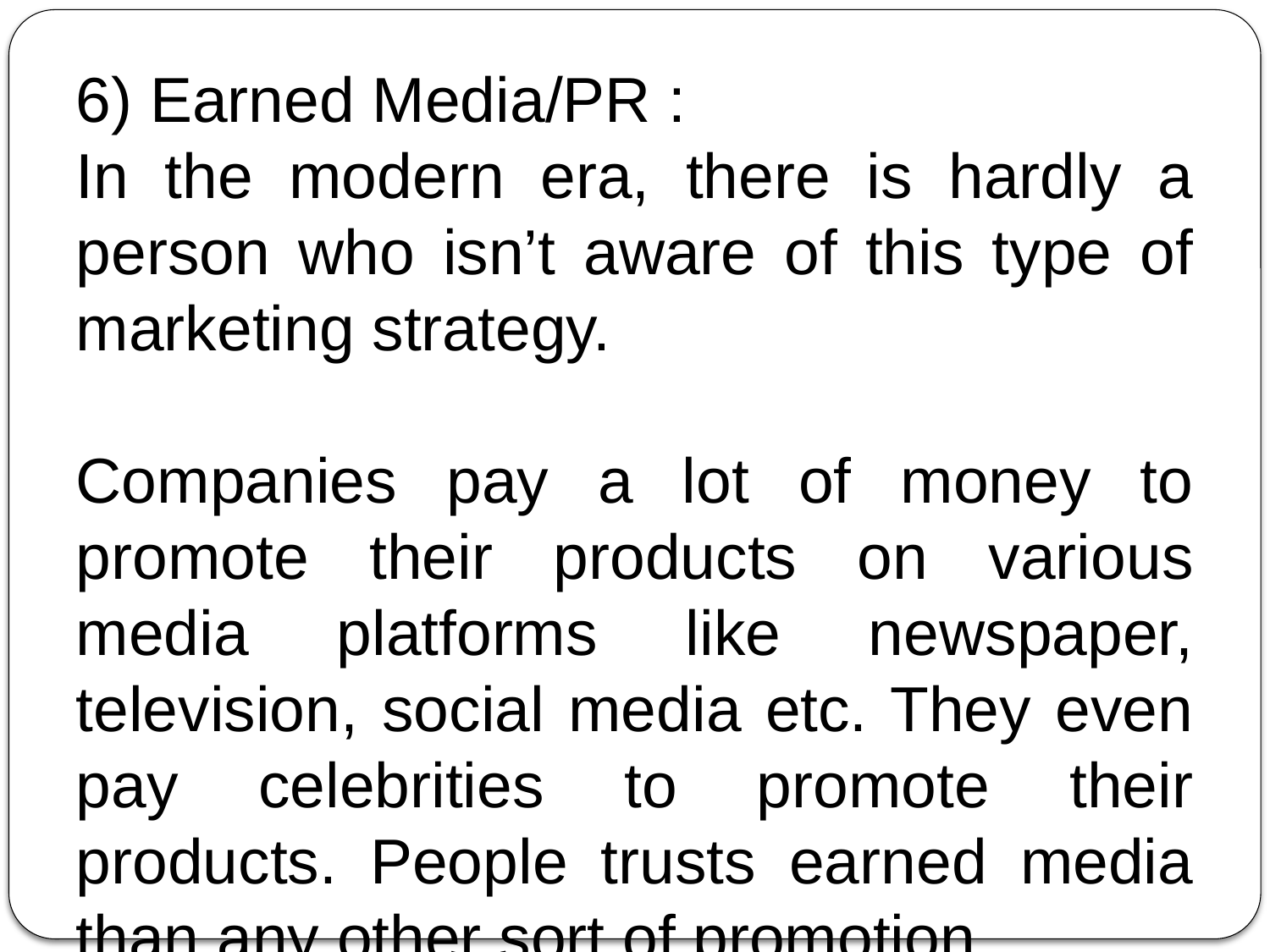

6) Earned Media/PR :
In the modern era, there is hardly a person who isn’t aware of this type of marketing strategy.

Companies pay a lot of money to promote their products on various media platforms like newspaper, television, social media etc. They even pay celebrities to promote their products. People trusts earned media than any other sort of promotion.